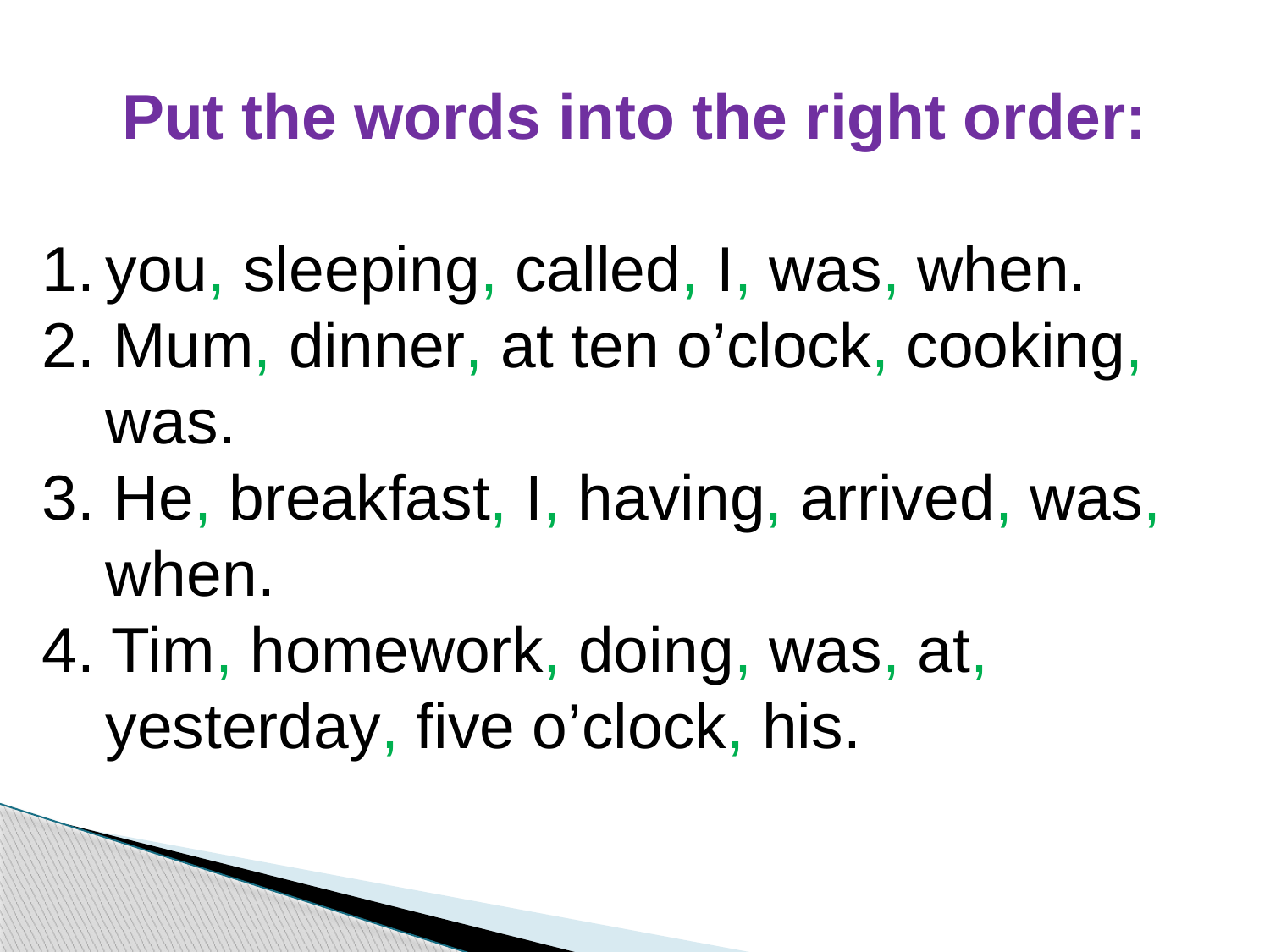

Put the words into the right order:

you, sleeping, called, I, was, when.
2. Mum, dinner, at ten o’clock, cooking, was.
3. He, breakfast, I, having, arrived, was, when.
4. Tim, homework, doing, was, at, yesterday, five o’clock, his.